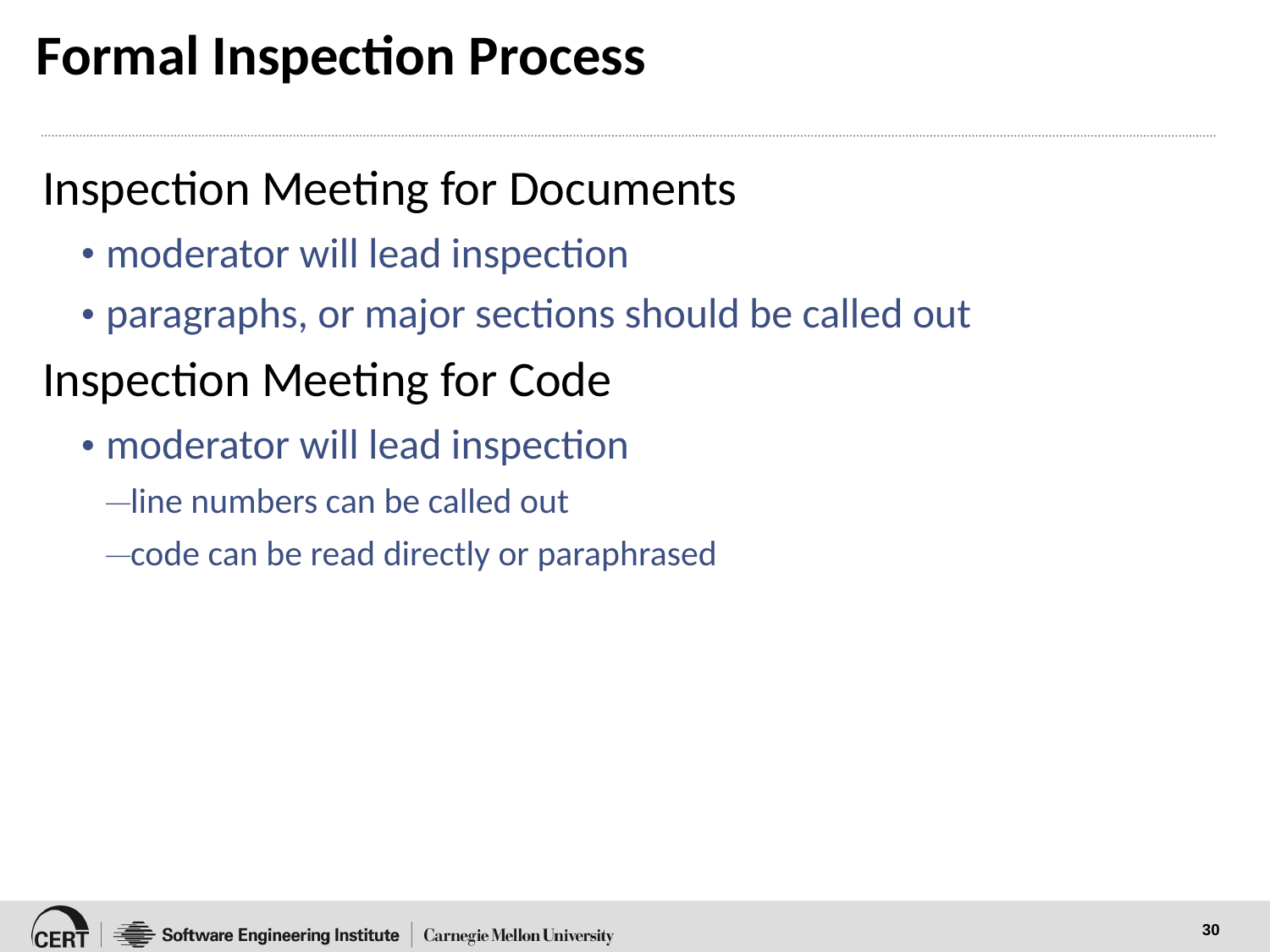

# Formal Inspection Process
Inspection Meeting for Documents
moderator will lead inspection
paragraphs, or major sections should be called out
Inspection Meeting for Code
moderator will lead inspection
line numbers can be called out
code can be read directly or paraphrased